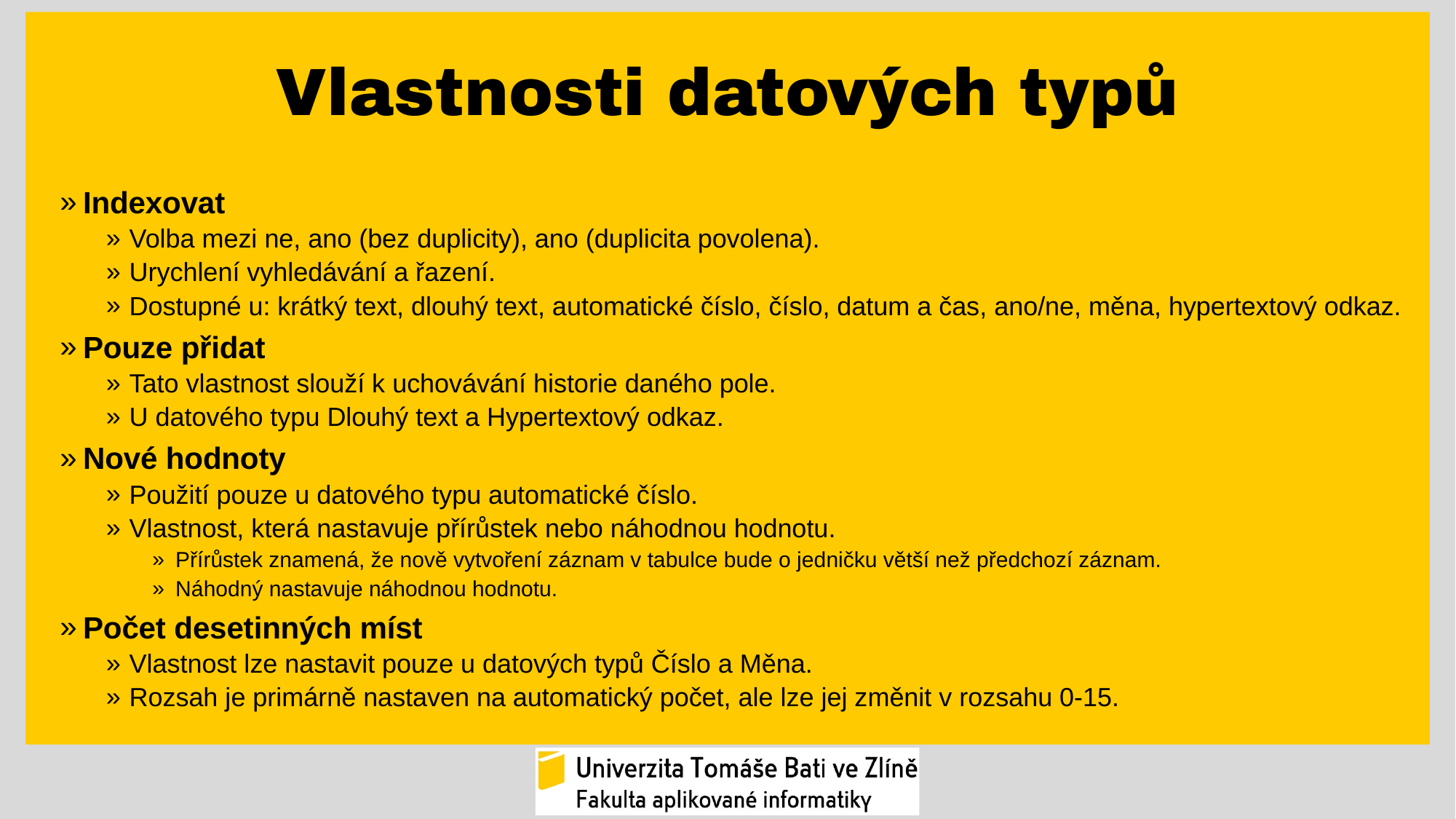

# Vlastnosti datových typů
Indexovat
Volba mezi ne, ano (bez duplicity), ano (duplicita povolena).
Urychlení vyhledávání a řazení.
Dostupné u: krátký text, dlouhý text, automatické číslo, číslo, datum a čas, ano/ne, měna, hypertextový odkaz.
Pouze přidat
Tato vlastnost slouží k uchovávání historie daného pole.
U datového typu Dlouhý text a Hypertextový odkaz.
Nové hodnoty
Použití pouze u datového typu automatické číslo.
Vlastnost, která nastavuje přírůstek nebo náhodnou hodnotu.
Přírůstek znamená, že nově vytvoření záznam v tabulce bude o jedničku větší než předchozí záznam.
Náhodný nastavuje náhodnou hodnotu.
Počet desetinných míst
Vlastnost lze nastavit pouze u datových typů Číslo a Měna.
Rozsah je primárně nastaven na automatický počet, ale lze jej změnit v rozsahu 0-15.